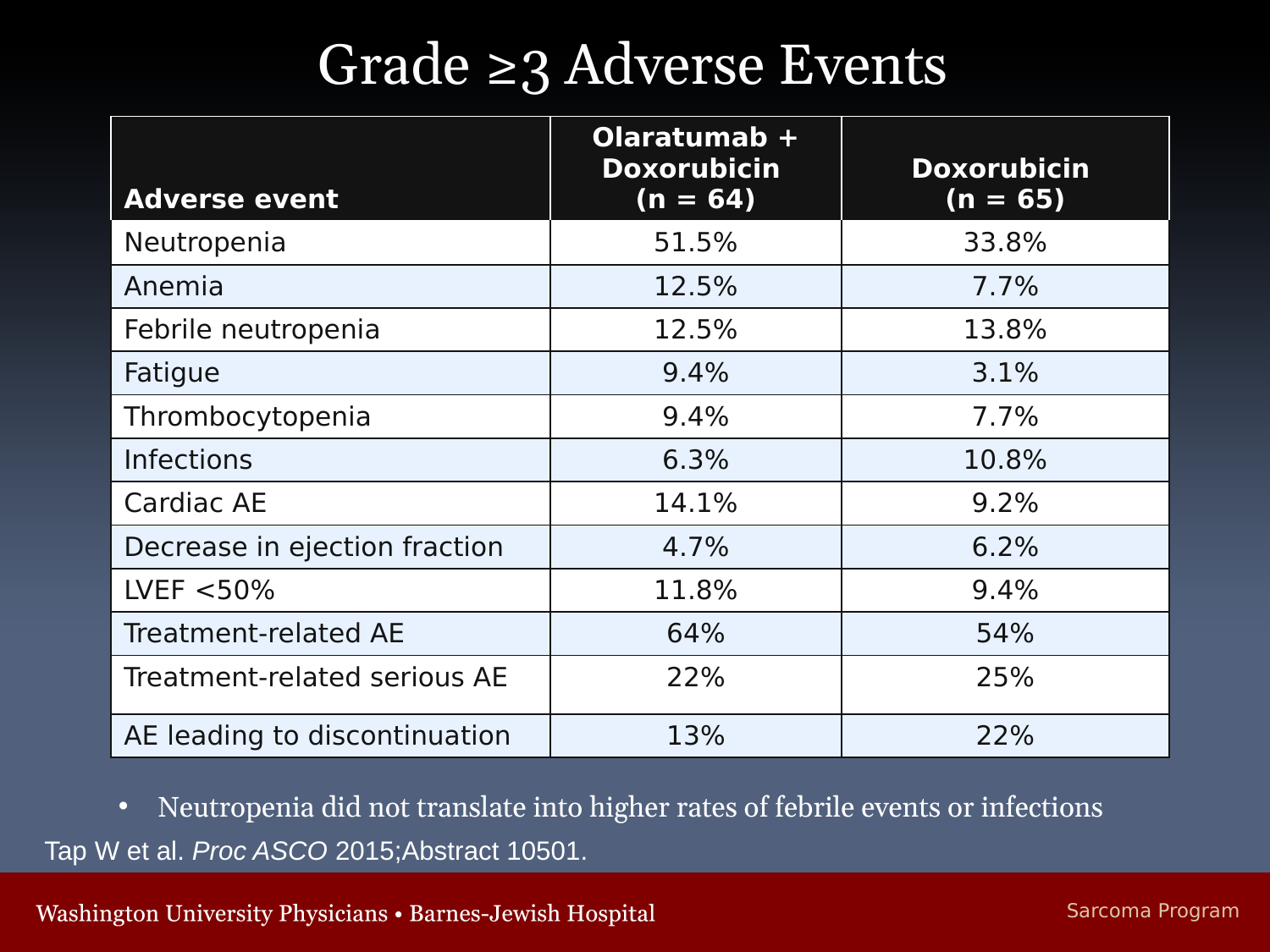

# Grade ≥3 Adverse Events
| Adverse event | Olaratumab + Doxorubicin (n = 64) | Doxorubicin (n = 65) |
| --- | --- | --- |
| Neutropenia | 51.5% | 33.8% |
| Anemia | 12.5% | 7.7% |
| Febrile neutropenia | 12.5% | 13.8% |
| Fatigue | 9.4% | 3.1% |
| Thrombocytopenia | 9.4% | 7.7% |
| Infections | 6.3% | 10.8% |
| Cardiac AE | 14.1% | 9.2% |
| Decrease in ejection fraction | 4.7% | 6.2% |
| LVEF <50% | 11.8% | 9.4% |
| Treatment-related AE | 64% | 54% |
| Treatment-related serious AE | 22% | 25% |
| AE leading to discontinuation | 13% | 22% |
Neutropenia did not translate into higher rates of febrile events or infections
Tap W et al. Proc ASCO 2015;Abstract 10501.